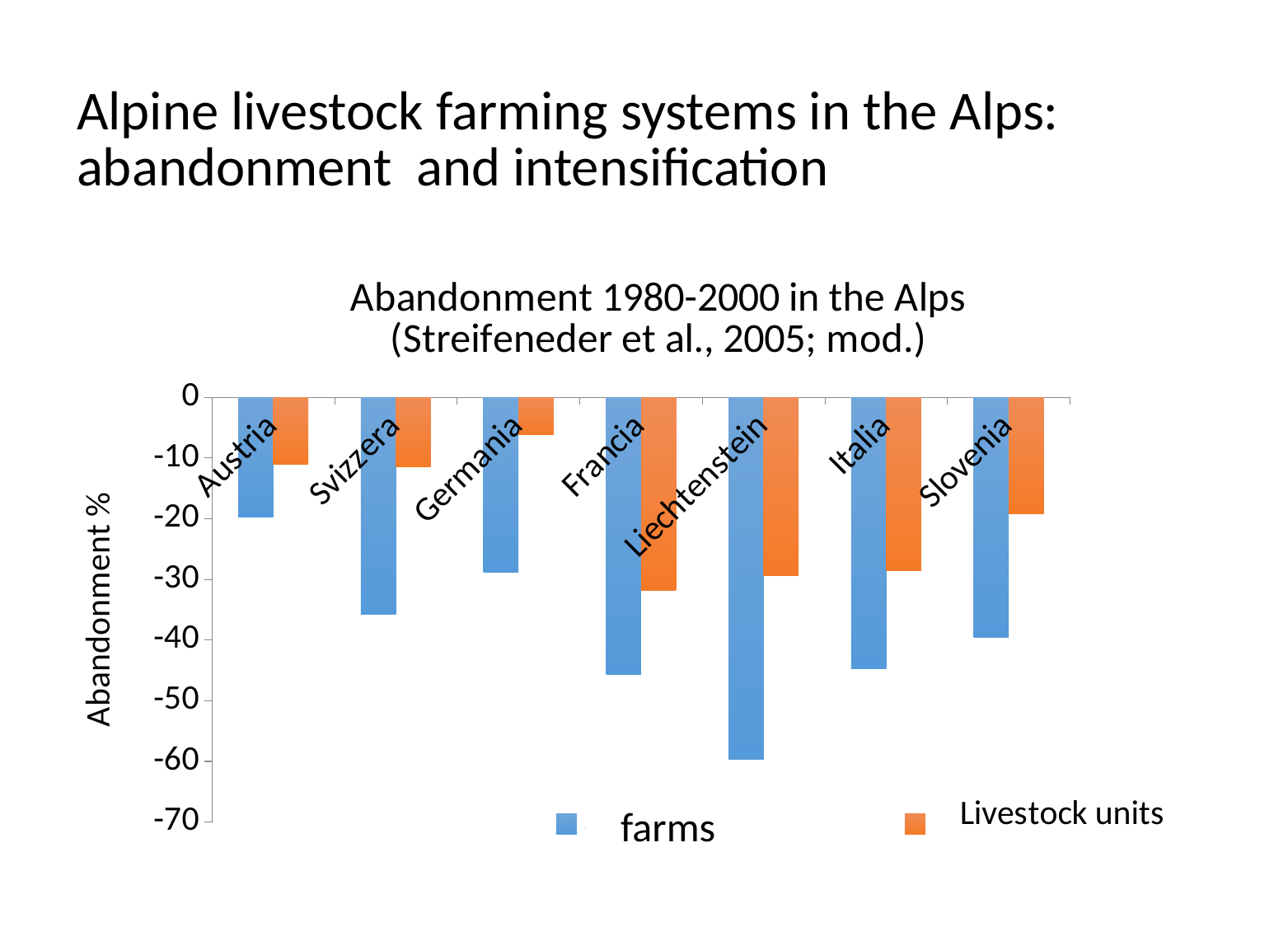

# Alpine livestock farming systems in the Alps: abandonment  and intensification

### Chart: Abandonment 1980-2000 in the Alps
(Streifeneder et al., 2005; mod.)

| Category | aziende | UBA |
|---|---|---|
| Austria | -19.7 | -11.1 |
| Svizzera | -35.8 | -11.4 |
| Germania | -28.8 | -6.2 |
| Francia | -45.7 | -31.8 |
| Liechtenstein | -59.7 | -29.4 |
| Italia | -44.7 | -28.6 |
| Slovenia | -39.5 | -19.2 |
farms